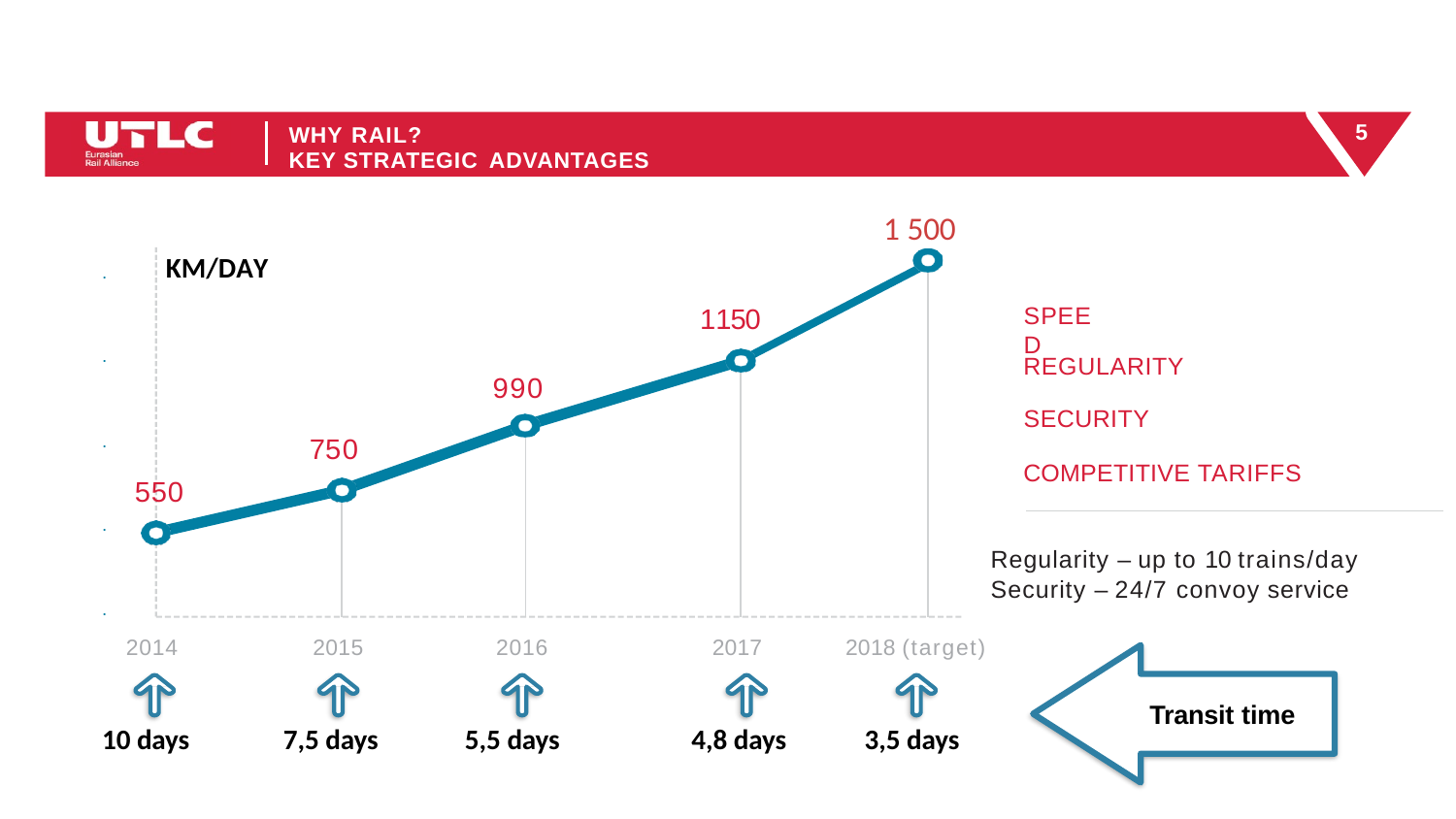

5
WHY RAIL?
KEY STRATEGIC ADVANTAGES

1 500

KM/DAY

.

SPEED
1150

.

REGULARITY

990

SECURITY

.
750

COMPETITIVE TARIFFS

550

.

Regularity – up to 10 trains/day  Security – 24/7 convoy service

.

2014
2015
2016
2017
2018 (target)

Transit time
10 days
7,5 days
5,5 days
4,8 days
3,5 days